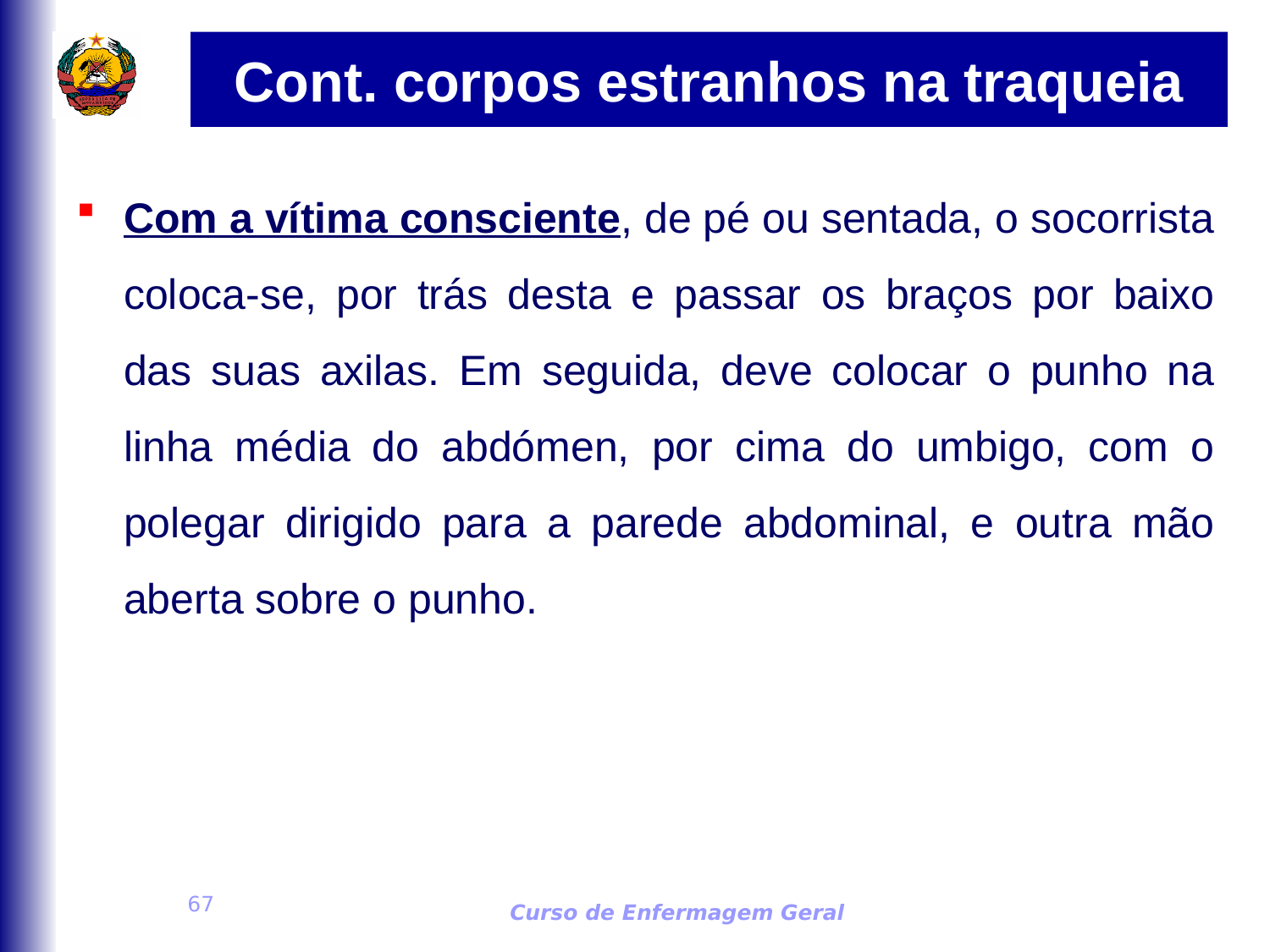

# Cont. corpos estranhos na traqueia
Com a vítima consciente, de pé ou sentada, o socorrista coloca-se, por trás desta e passar os braços por baixo das suas axilas. Em seguida, deve colocar o punho na linha média do abdómen, por cima do umbigo, com o polegar dirigido para a parede abdominal, e outra mão aberta sobre o punho.
67
Curso de Enfermagem Geral